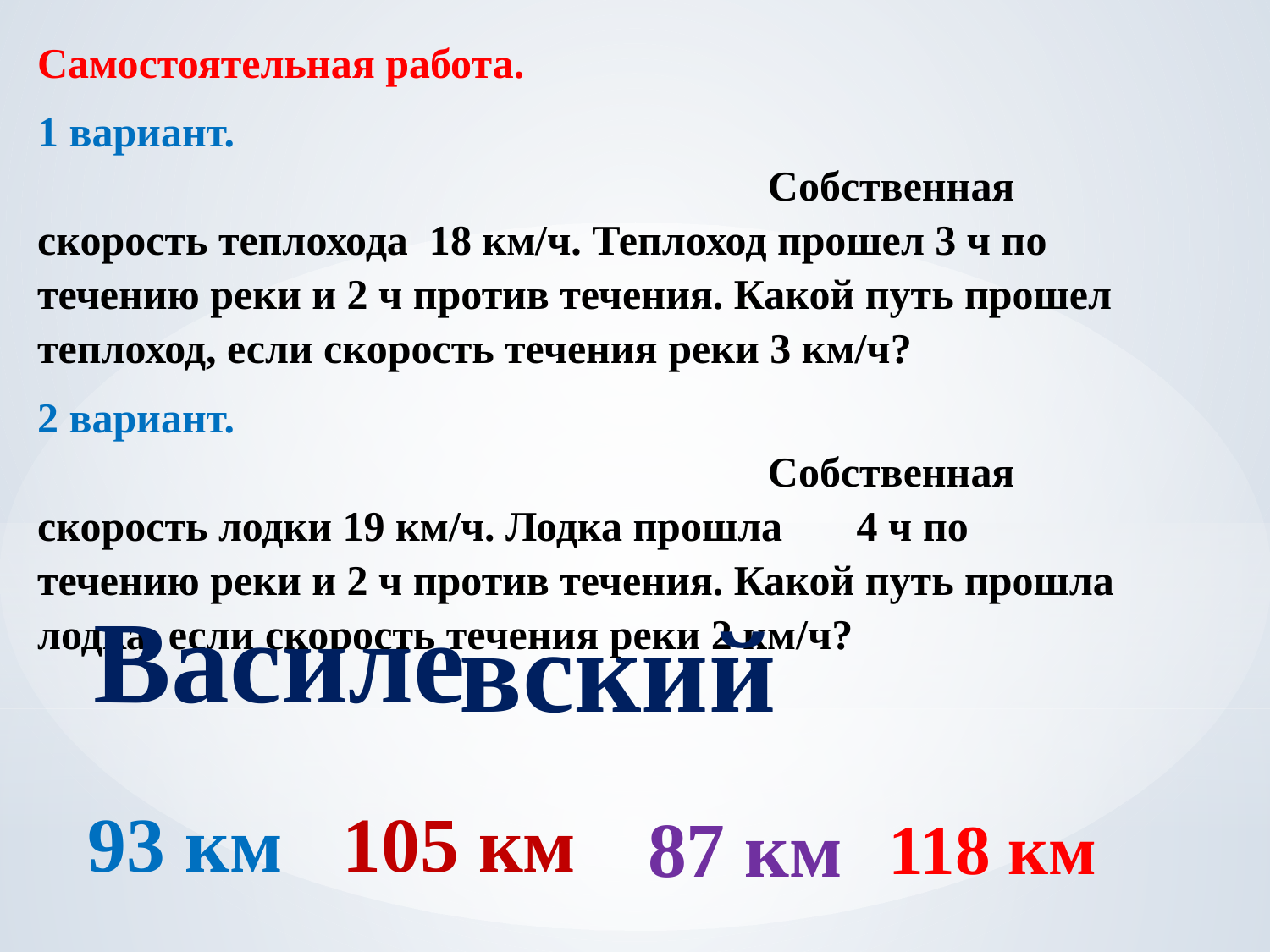

Самостоятельная работа.
1 вариант.                                                                                                                                                          Собственная скорость теплохода  18 км/ч. Теплоход прошел 3 ч по течению реки и 2 ч против течения. Какой путь прошел теплоход, если скорость течения реки 3 км/ч?
2 вариант.                                                                                                                                                          Собственная скорость лодки 19 км/ч. Лодка прошла       4 ч по течению реки и 2 ч против течения. Какой путь прошла лодка, если скорость течения реки 2 км/ч?

 Василе
вский
105 км
93 км
87 км
118 км